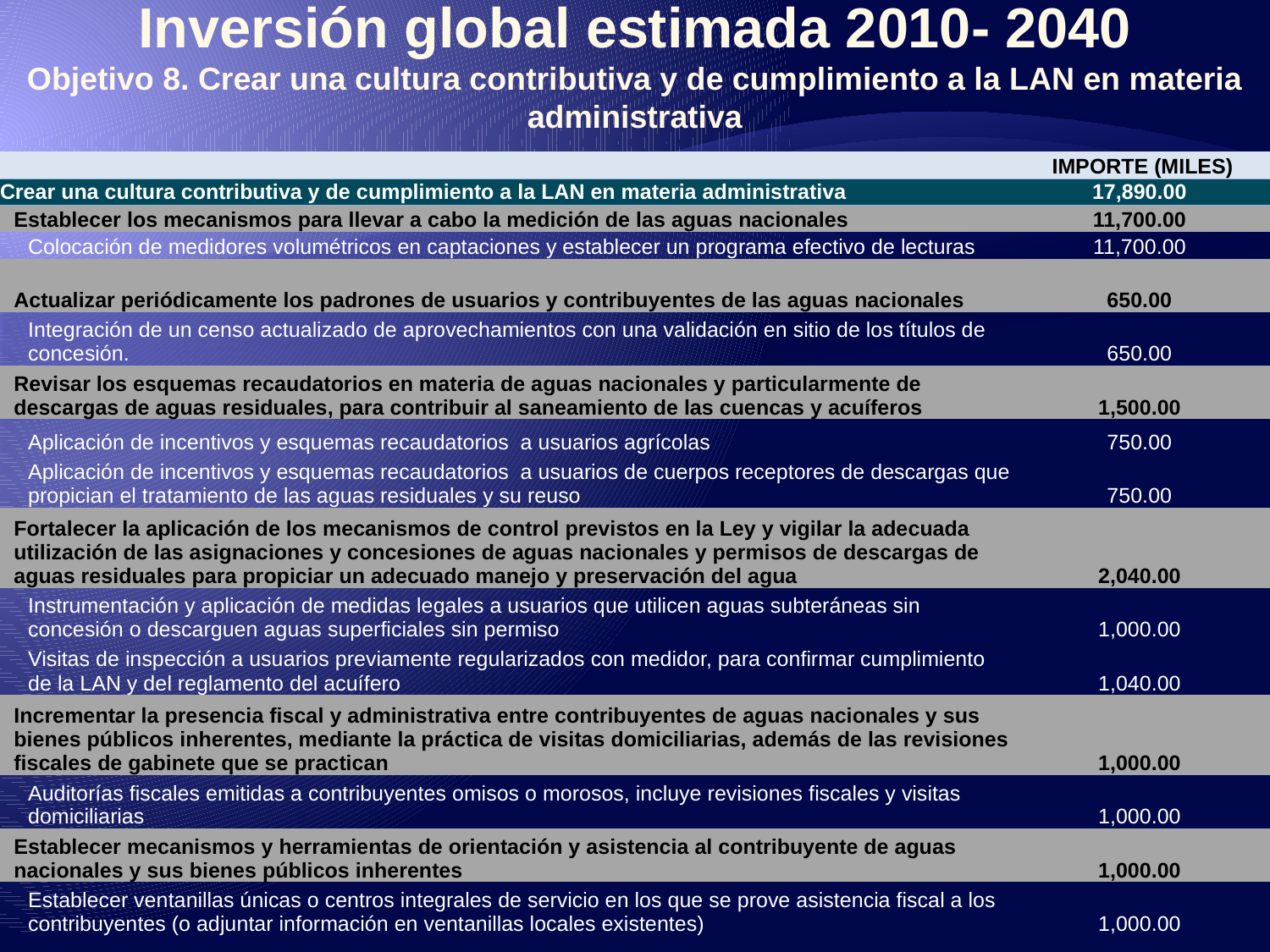

# Inversión global estimada 2010- 2040 Objetivo 8. Crear una cultura contributiva y de cumplimiento a la LAN en materia administrativa
|  | IMPORTE (MILES) |
| --- | --- |
| Crear una cultura contributiva y de cumplimiento a la LAN en materia administrativa | 17,890.00 |
| Establecer los mecanismos para llevar a cabo la medición de las aguas nacionales | 11,700.00 |
| Colocación de medidores volumétricos en captaciones y establecer un programa efectivo de lecturas | 11,700.00 |
| Actualizar periódicamente los padrones de usuarios y contribuyentes de las aguas nacionales | 650.00 |
| Integración de un censo actualizado de aprovechamientos con una validación en sitio de los títulos de concesión. | 650.00 |
| Revisar los esquemas recaudatorios en materia de aguas nacionales y particularmente de descargas de aguas residuales, para contribuir al saneamiento de las cuencas y acuíferos | 1,500.00 |
| Aplicación de incentivos y esquemas recaudatorios a usuarios agrícolas | 750.00 |
| Aplicación de incentivos y esquemas recaudatorios a usuarios de cuerpos receptores de descargas que propician el tratamiento de las aguas residuales y su reuso | 750.00 |
| Fortalecer la aplicación de los mecanismos de control previstos en la Ley y vigilar la adecuada utilización de las asignaciones y concesiones de aguas nacionales y permisos de descargas de aguas residuales para propiciar un adecuado manejo y preservación del agua | 2,040.00 |
| Instrumentación y aplicación de medidas legales a usuarios que utilicen aguas subteráneas sin concesión o descarguen aguas superficiales sin permiso | 1,000.00 |
| Visitas de inspección a usuarios previamente regularizados con medidor, para confirmar cumplimiento de la LAN y del reglamento del acuífero | 1,040.00 |
| Incrementar la presencia fiscal y administrativa entre contribuyentes de aguas nacionales y sus bienes públicos inherentes, mediante la práctica de visitas domiciliarias, además de las revisiones fiscales de gabinete que se practican | 1,000.00 |
| Auditorías fiscales emitidas a contribuyentes omisos o morosos, incluye revisiones fiscales y visitas domiciliarias | 1,000.00 |
| Establecer mecanismos y herramientas de orientación y asistencia al contribuyente de aguas nacionales y sus bienes públicos inherentes | 1,000.00 |
| Establecer ventanillas únicas o centros integrales de servicio en los que se prove asistencia fiscal a los contribuyentes (o adjuntar información en ventanillas locales existentes) | 1,000.00 |